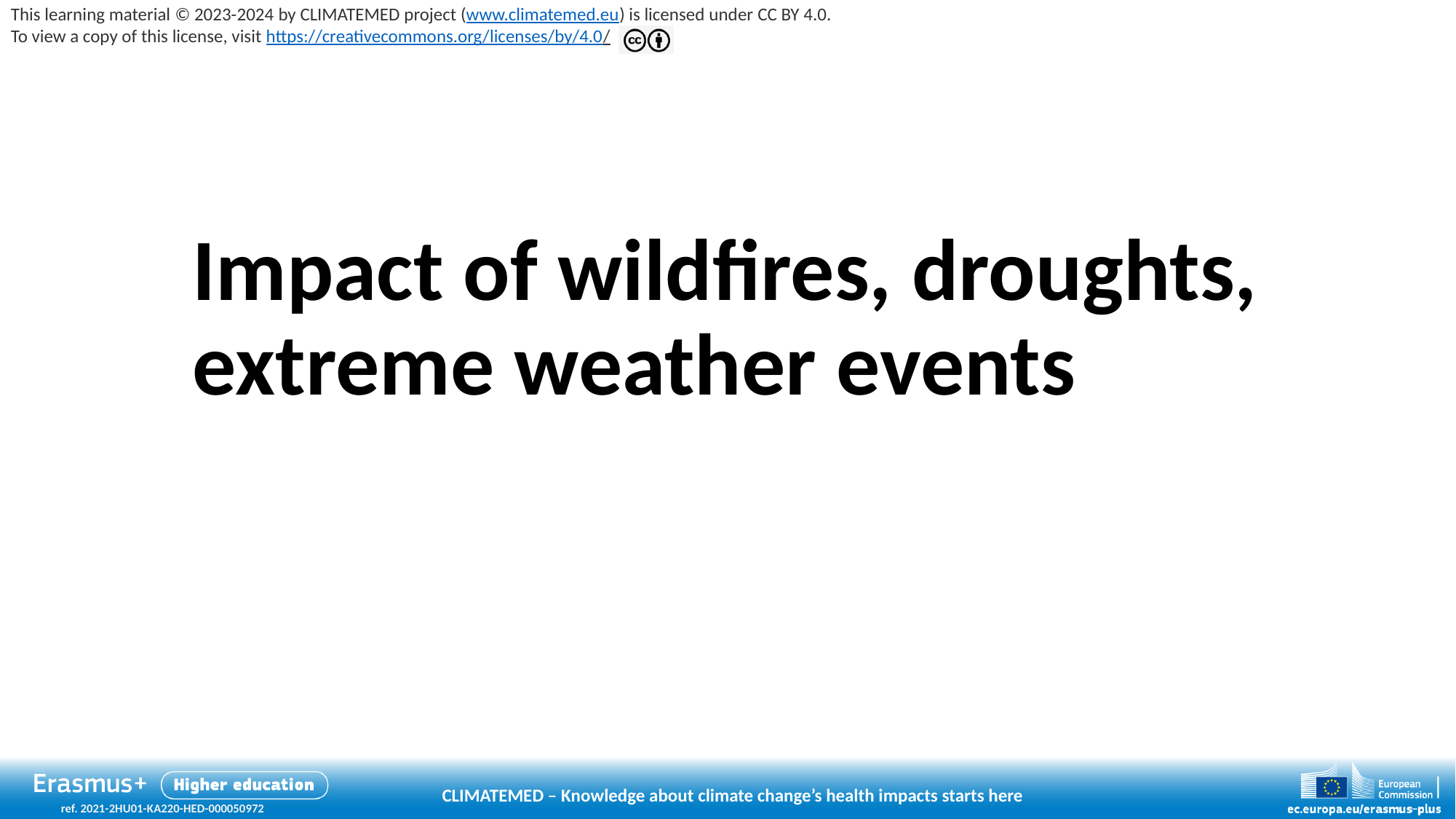

# Impact of wildfires, droughts, extreme weather events